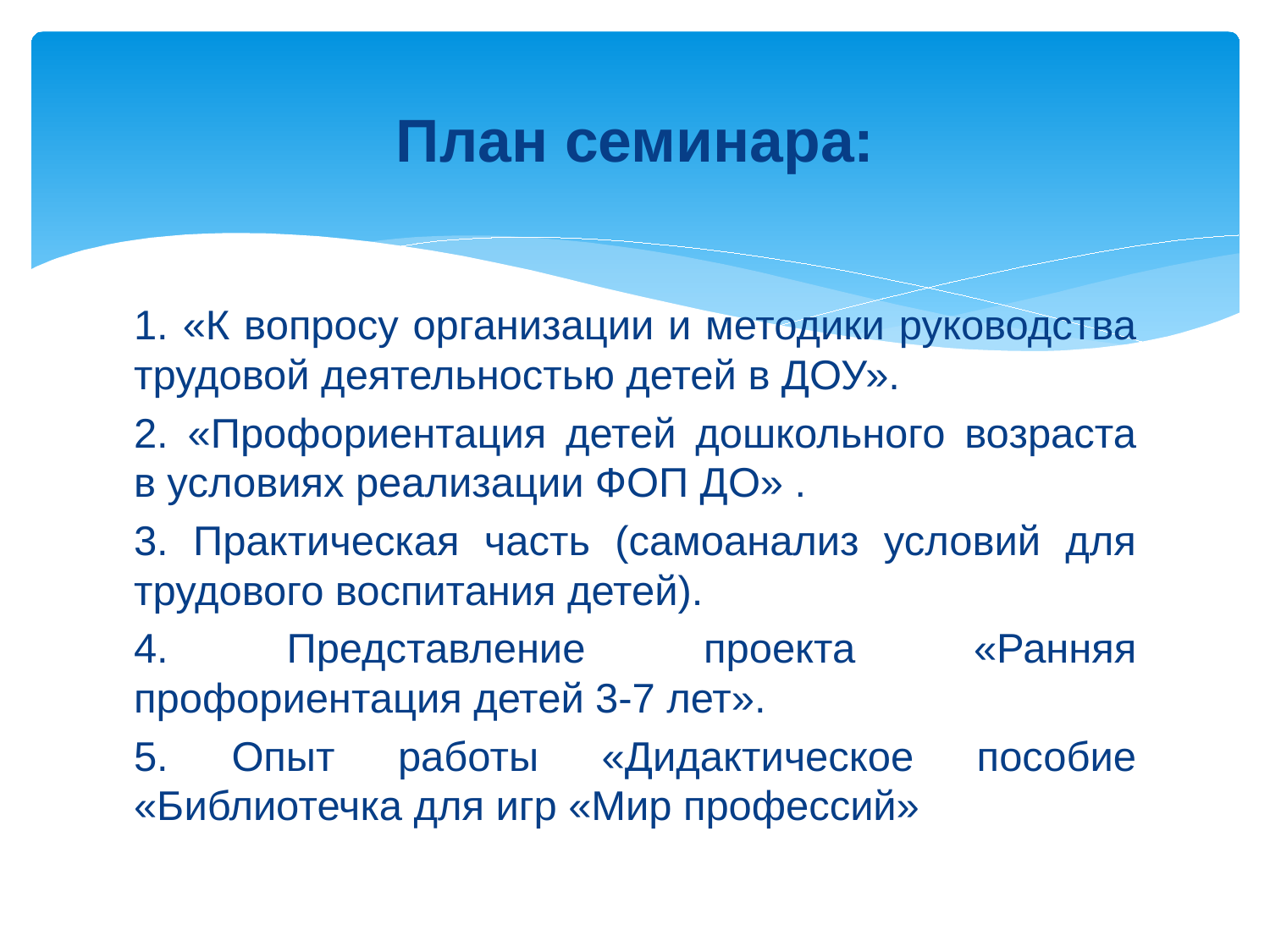

#
План семинара:

1. «К вопросу организации и методики руководства трудовой деятельностью детей в ДОУ».
2. «Профориентация детей дошкольного возраста в условиях реализации ФОП ДО» .
3. Практическая часть (самоанализ условий для трудового воспитания детей).
4. Представление проекта «Ранняя профориентация детей 3-7 лет».
5. Опыт работы «Дидактическое пособие «Библиотечка для игр «Мир профессий»